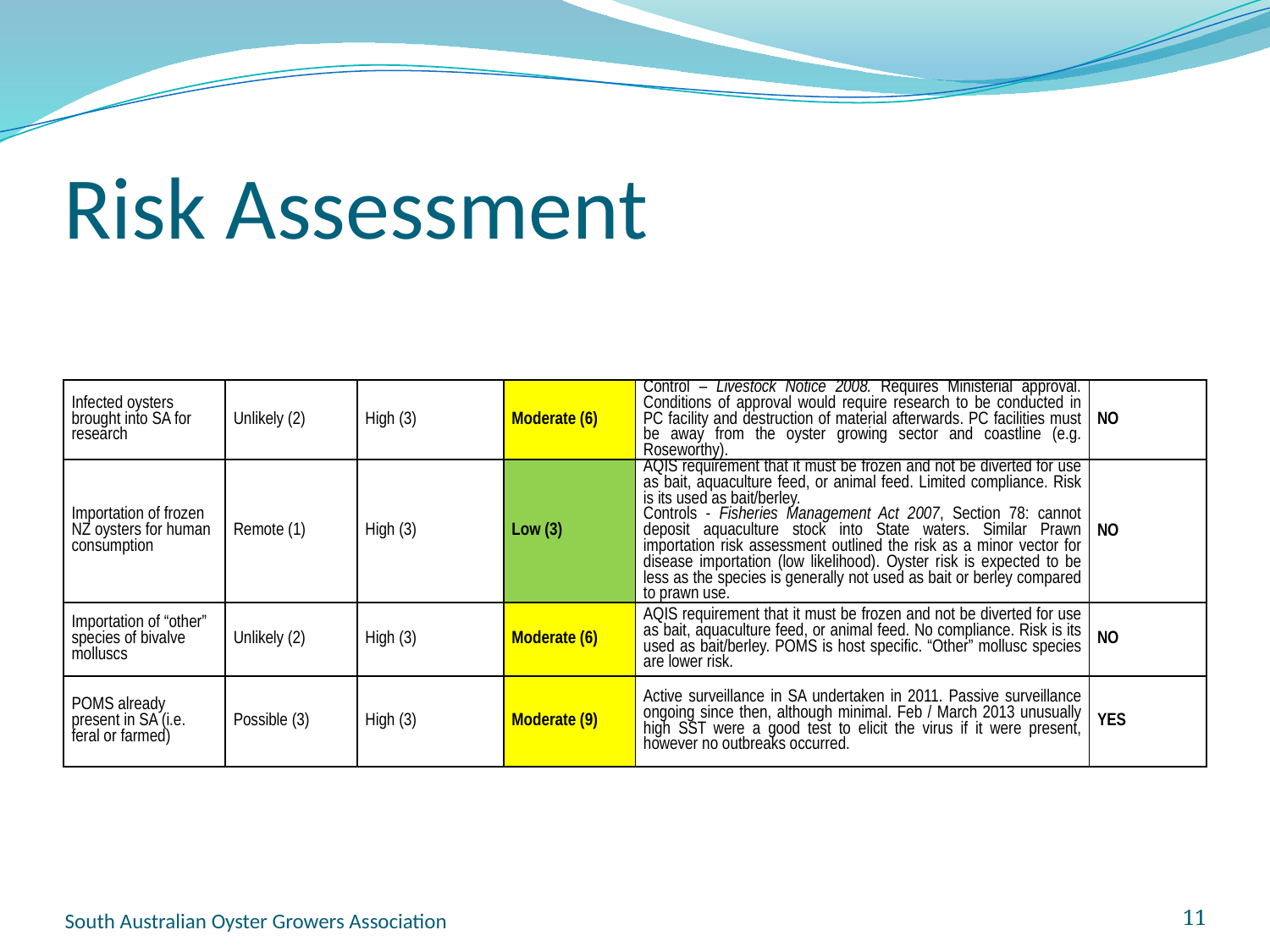

# Risk Assessment
| Infected oysters brought into SA for research | Unlikely (2) | High (3) | Moderate (6) | Control – Livestock Notice 2008. Requires Ministerial approval. Conditions of approval would require research to be conducted in PC facility and destruction of material afterwards. PC facilities must be away from the oyster growing sector and coastline (e.g. Roseworthy). | NO |
| --- | --- | --- | --- | --- | --- |
| Importation of frozen NZ oysters for human consumption | Remote (1) | High (3) | Low (3) | AQIS requirement that it must be frozen and not be diverted for use as bait, aquaculture feed, or animal feed. Limited compliance. Risk is its used as bait/berley. Controls - Fisheries Management Act 2007, Section 78: cannot deposit aquaculture stock into State waters. Similar Prawn importation risk assessment outlined the risk as a minor vector for disease importation (low likelihood). Oyster risk is expected to be less as the species is generally not used as bait or berley compared to prawn use. | NO |
| Importation of “other” species of bivalve molluscs | Unlikely (2) | High (3) | Moderate (6) | AQIS requirement that it must be frozen and not be diverted for use as bait, aquaculture feed, or animal feed. No compliance. Risk is its used as bait/berley. POMS is host specific. “Other” mollusc species are lower risk. | NO |
| POMS already present in SA (i.e. feral or farmed) | Possible (3) | High (3) | Moderate (9) | Active surveillance in SA undertaken in 2011. Passive surveillance ongoing since then, although minimal. Feb / March 2013 unusually high SST were a good test to elicit the virus if it were present, however no outbreaks occurred. | YES |
South Australian Oyster Growers Association
11